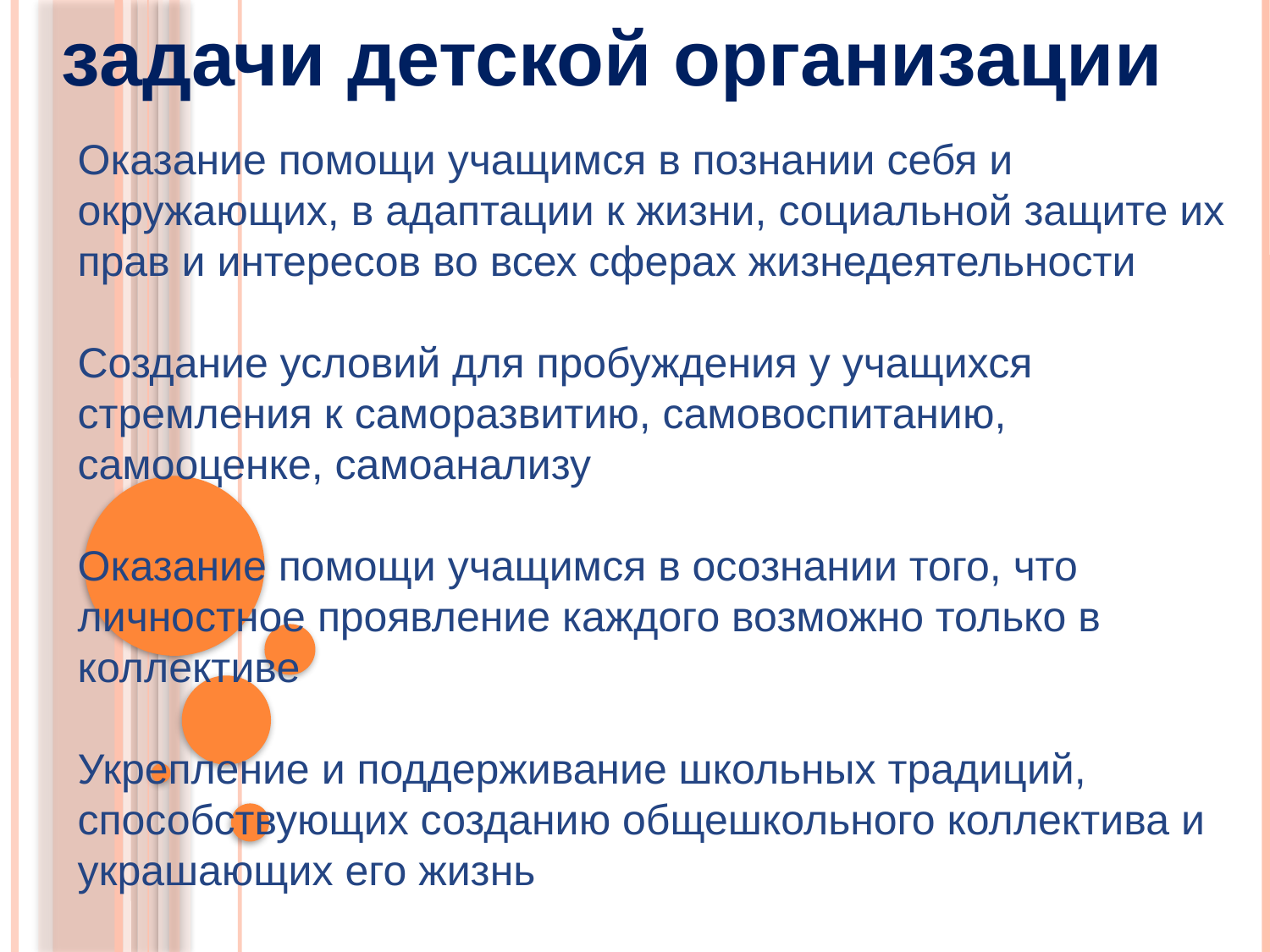

задачи детской организации

Оказание помощи учащимся в познании себя и окружающих, в адаптации к жизни, социальной защите их прав и интересов во всех сферах жизнедеятельности

Создание условий для пробуждения у учащихся стремления к саморазвитию, самовоспитанию, самооценке, самоанализу

Оказание помощи учащимся в осознании того, что личностное проявление каждого возможно только в коллективе

Укрепление и поддерживание школьных традиций, способствующих созданию общешкольного коллектива и украшающих его жизнь